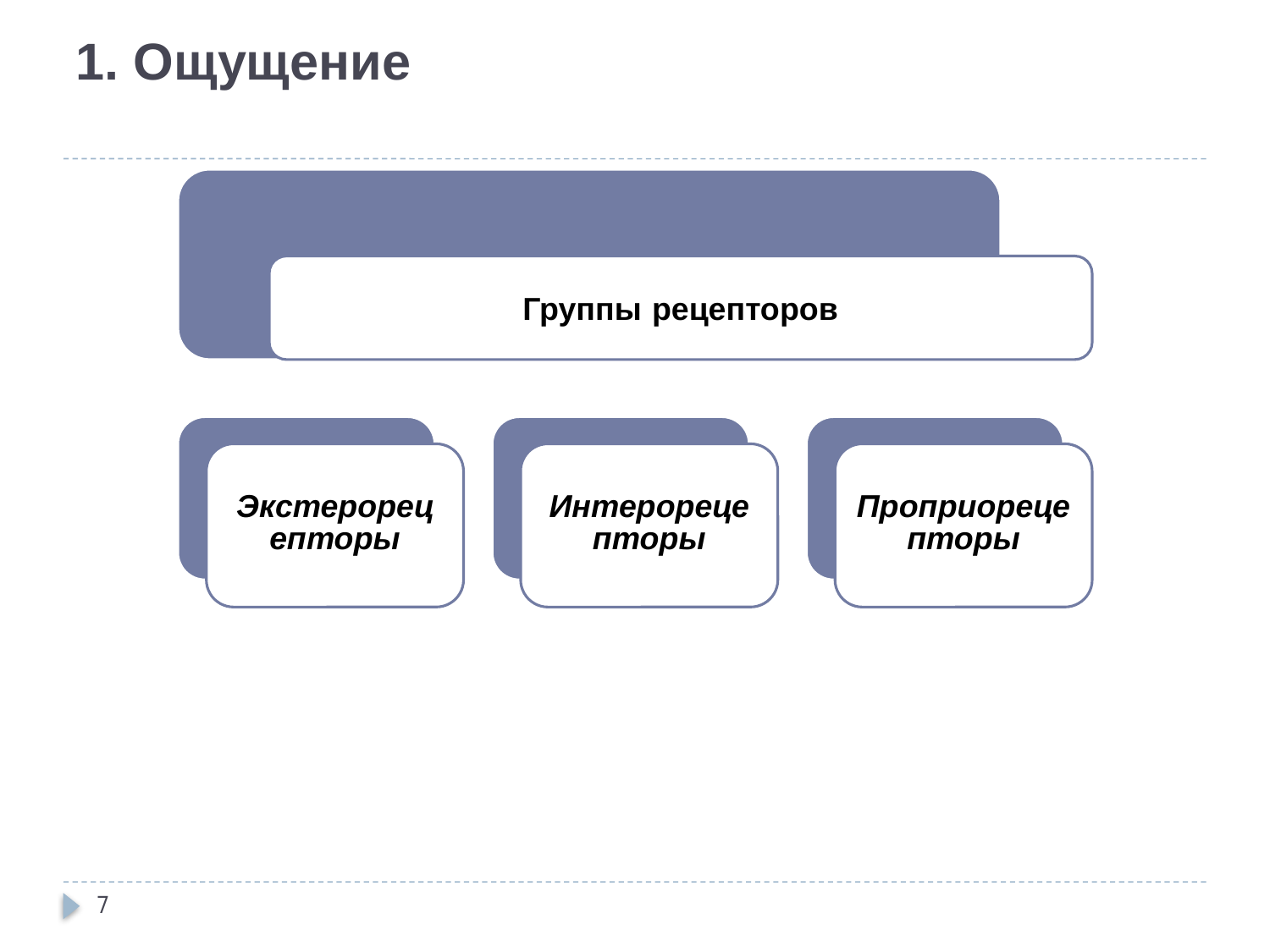

# 1. Ощущение
Группы рецепторов
Экстерорецепторы
Интерорецепторы
Проприорецепторы
7